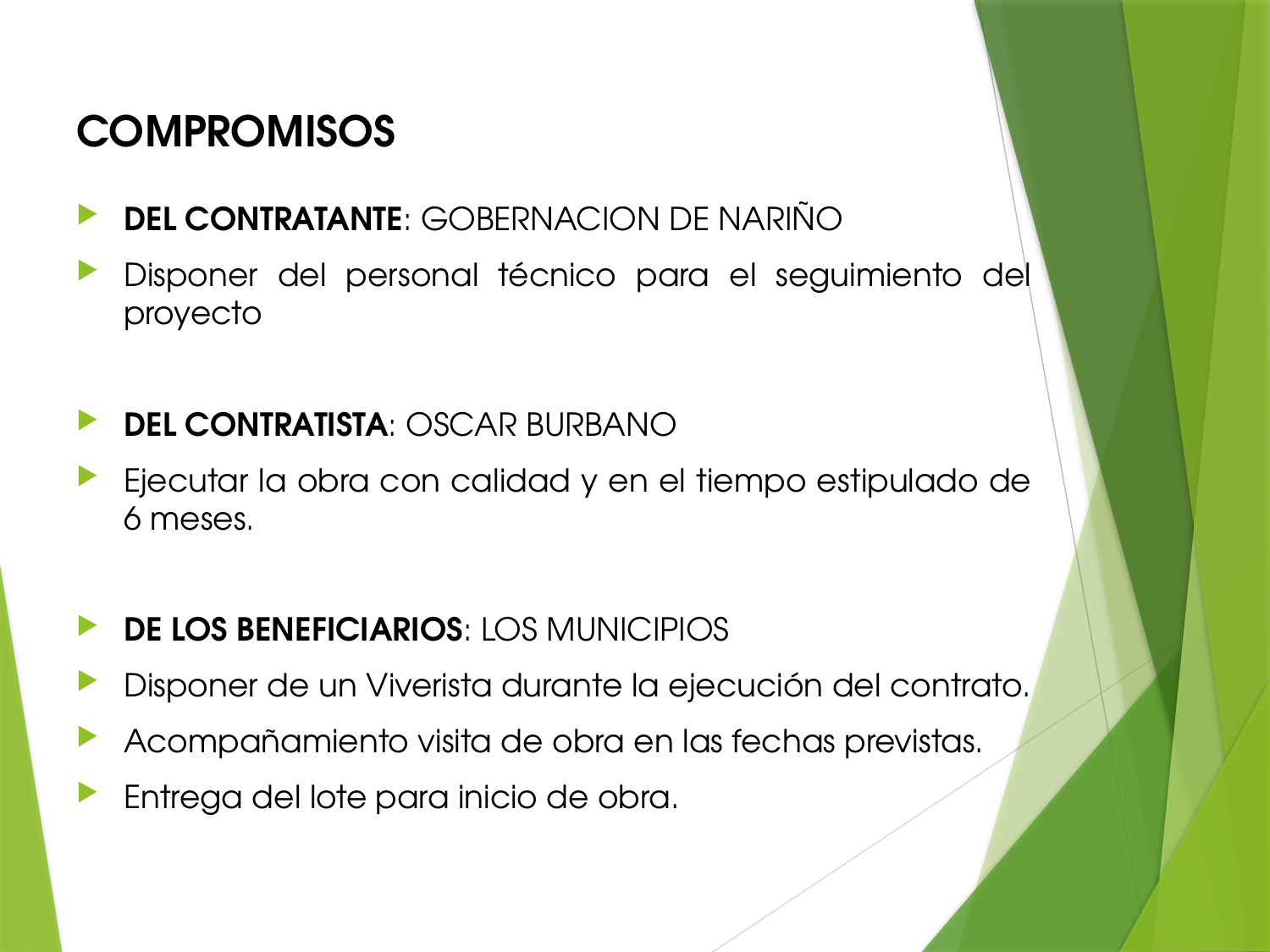

# COMPROMISOS
DEL CONTRATANTE: GOBERNACION DE NARIÑO
Disponer del personal técnico para el seguimiento del proyecto

DEL CONTRATISTA: OSCAR BURBANO
Ejecutar la obra con calidad y en el tiempo estipulado de 6 meses.

DE LOS BENEFICIARIOS: LOS MUNICIPIOS
Disponer de un Viverista durante la ejecución del contrato.
Acompañamiento visita de obra en las fechas previstas.
Entrega del lote para inicio de obra.